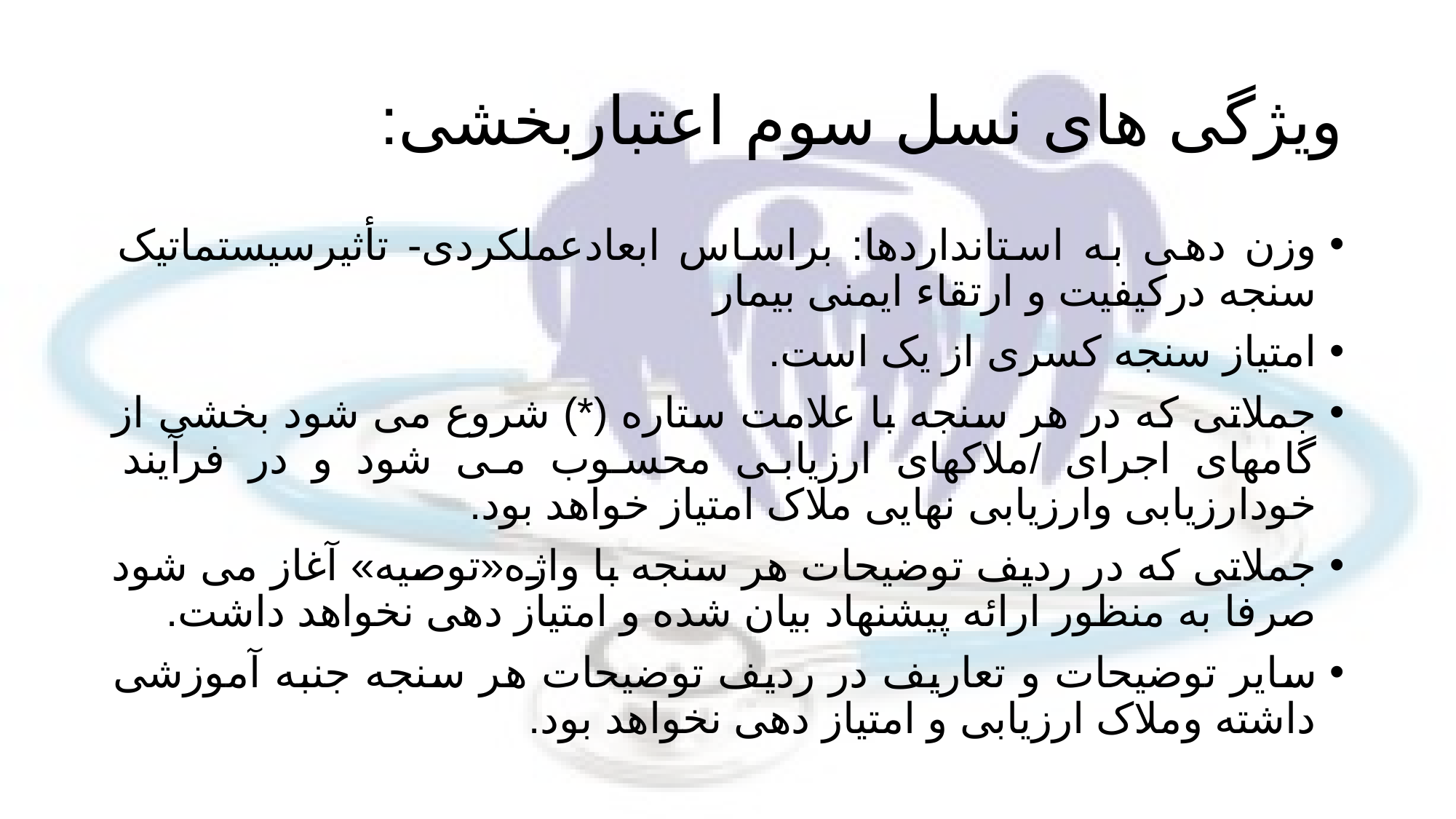

# ویژگی های نسل سوم اعتباربخشی:
وزن دهی به استانداردها: براساس ابعادعملکردی- تأثیرسیستماتیک سنجه درکیفیت و ارتقاء ایمنی بیمار
امتیاز سنجه کسری از یک است.
جملاتی که در هر سنجه با علامت ستاره (*) شروع می شود بخشی از گامهای اجرای /ملاکهای ارزیابی محسوب می شود و در فرآیند خودارزیابی وارزیابی نهایی ملاک امتیاز خواهد بود.
جملاتی که در ردیف توضیحات هر سنجه با واژه«توصیه» آغاز می شود صرفا به منظور ارائه پیشنهاد بیان شده و امتیاز دهی نخواهد داشت.
سایر توضیحات و تعاریف در ردیف توضیحات هر سنجه جنبه آموزشی داشته وملاک ارزیابی و امتیاز دهی نخواهد بود.